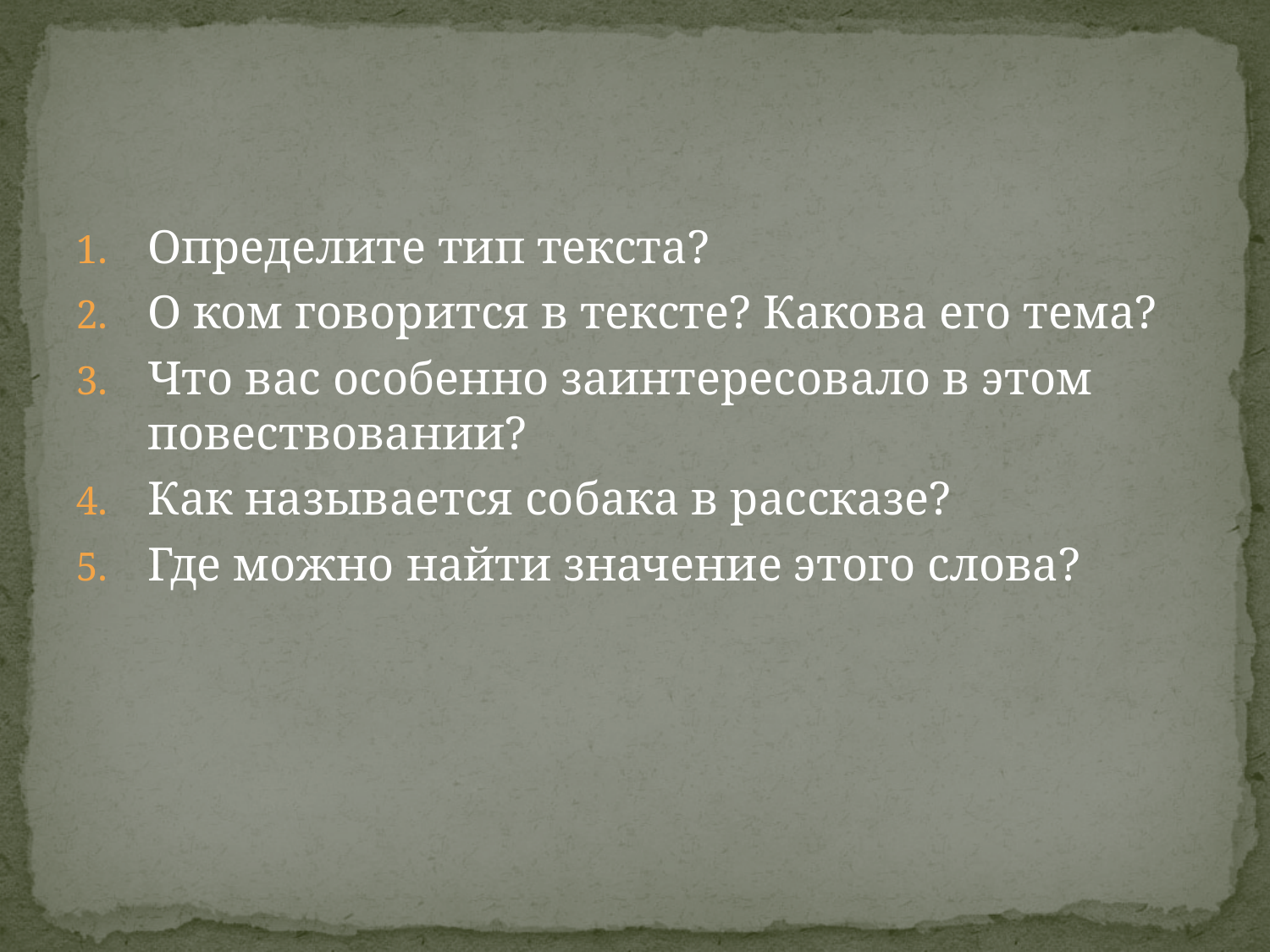

#
Определите тип текста?
О ком говорится в тексте? Какова его тема?
Что вас особенно заинтересовало в этом повествовании?
Как называется собака в рассказе?
Где можно найти значение этого слова?